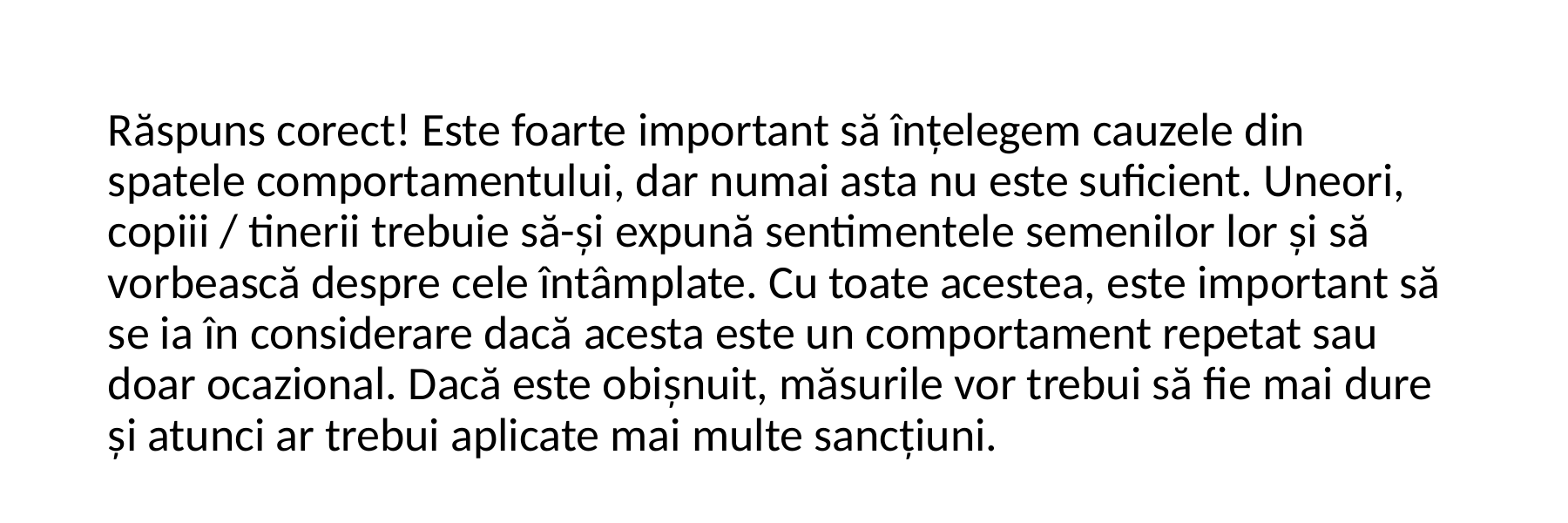

Răspuns corect! Este foarte important să înțelegem cauzele din spatele comportamentului, dar numai asta nu este suficient. Uneori, copiii / tinerii trebuie să-și expună sentimentele semenilor lor și să vorbească despre cele întâmplate. Cu toate acestea, este important să se ia în considerare dacă acesta este un comportament repetat sau doar ocazional. Dacă este obișnuit, măsurile vor trebui să fie mai dure și atunci ar trebui aplicate mai multe sancțiuni.